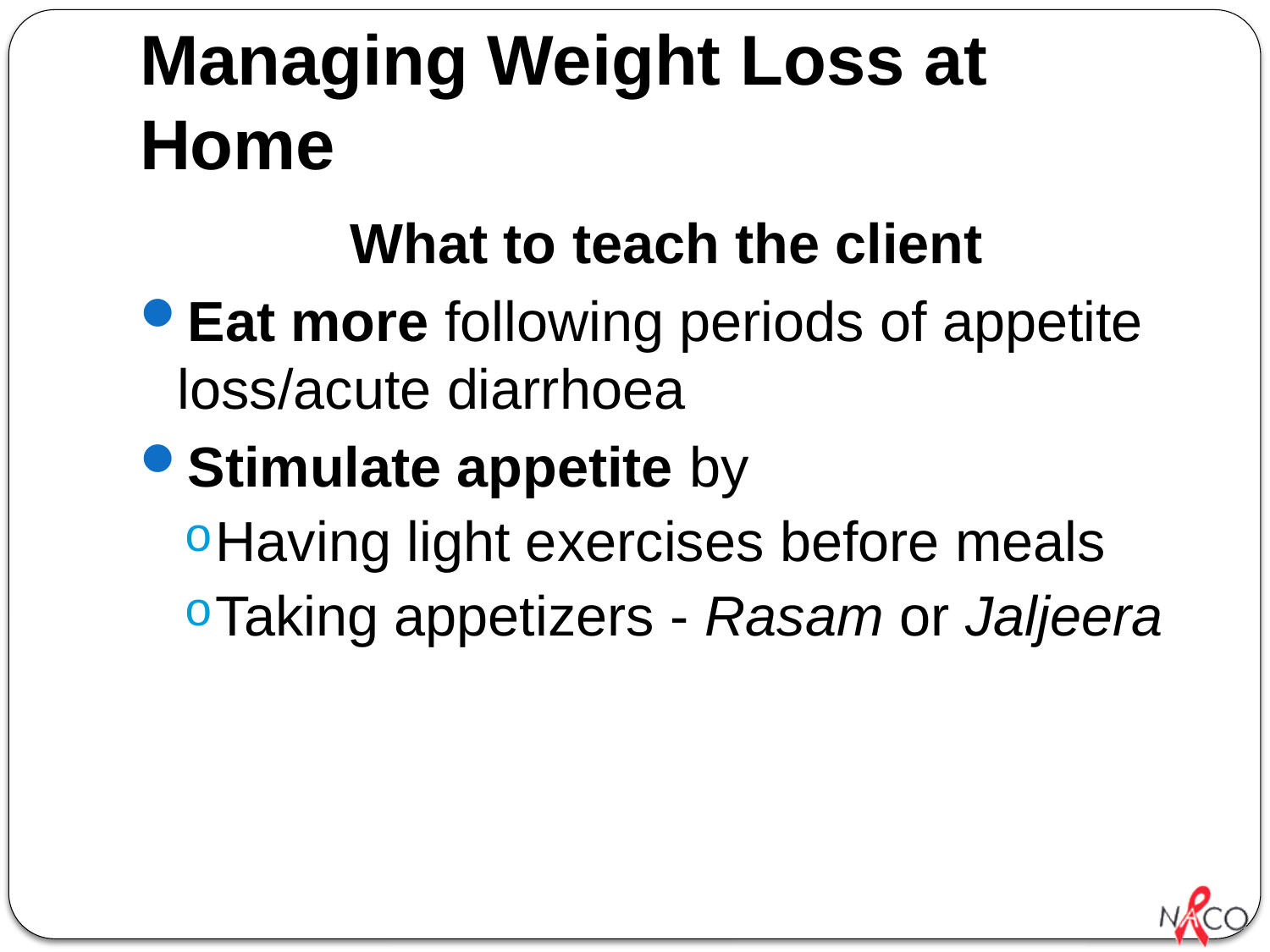

# Managing Weight Loss at Home
What to teach the client
Eat more following periods of appetite loss/acute diarrhoea
Stimulate appetite by
Having light exercises before meals
Taking appetizers - Rasam or Jaljeera